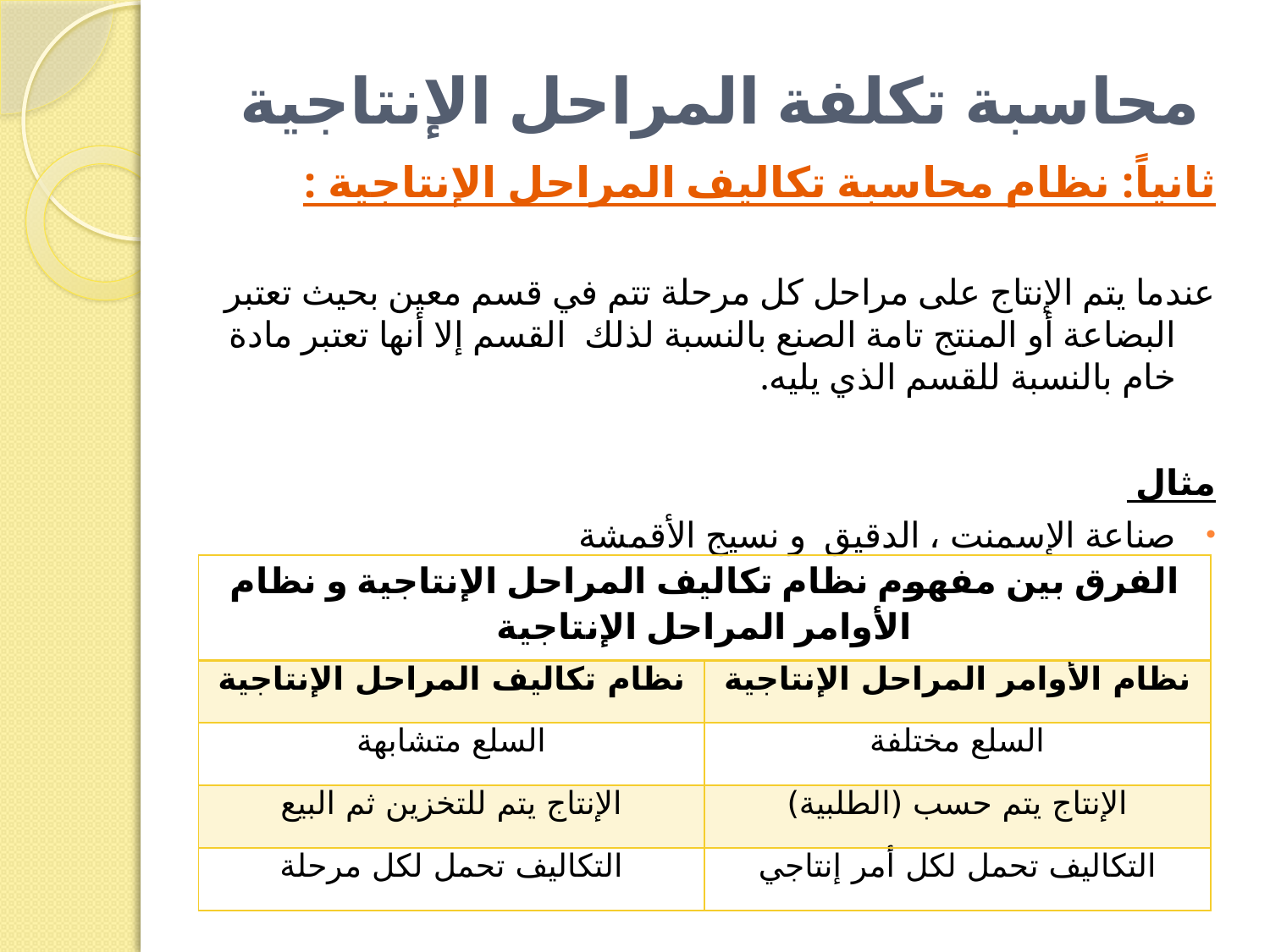

# محاسبة تكلفة المراحل الإنتاجية
ثانياً: نظام محاسبة تكاليف المراحل الإنتاجية :

عندما يتم الإنتاج على مراحل كل مرحلة تتم في قسم معين بحيث تعتبر البضاعة أو المنتج تامة الصنع بالنسبة لذلك  القسم إلا أنها تعتبر مادة خام بالنسبة للقسم الذي يليه.

مثال
صناعة الإسمنت ، الدقيق  و نسيج الأقمشة

| الفرق بين مفهوم نظام تكاليف المراحل الإنتاجية و نظام الأوامر المراحل الإنتاجية |  |
| --- | --- |
| نظام تكاليف المراحل الإنتاجية | نظام الأوامر المراحل الإنتاجية |
| السلع متشابهة | السلع مختلفة |
| الإنتاج يتم للتخزين ثم البيع | الإنتاج يتم حسب (الطلبية) |
| التكاليف تحمل لكل مرحلة | التكاليف تحمل لكل أمر إنتاجي |